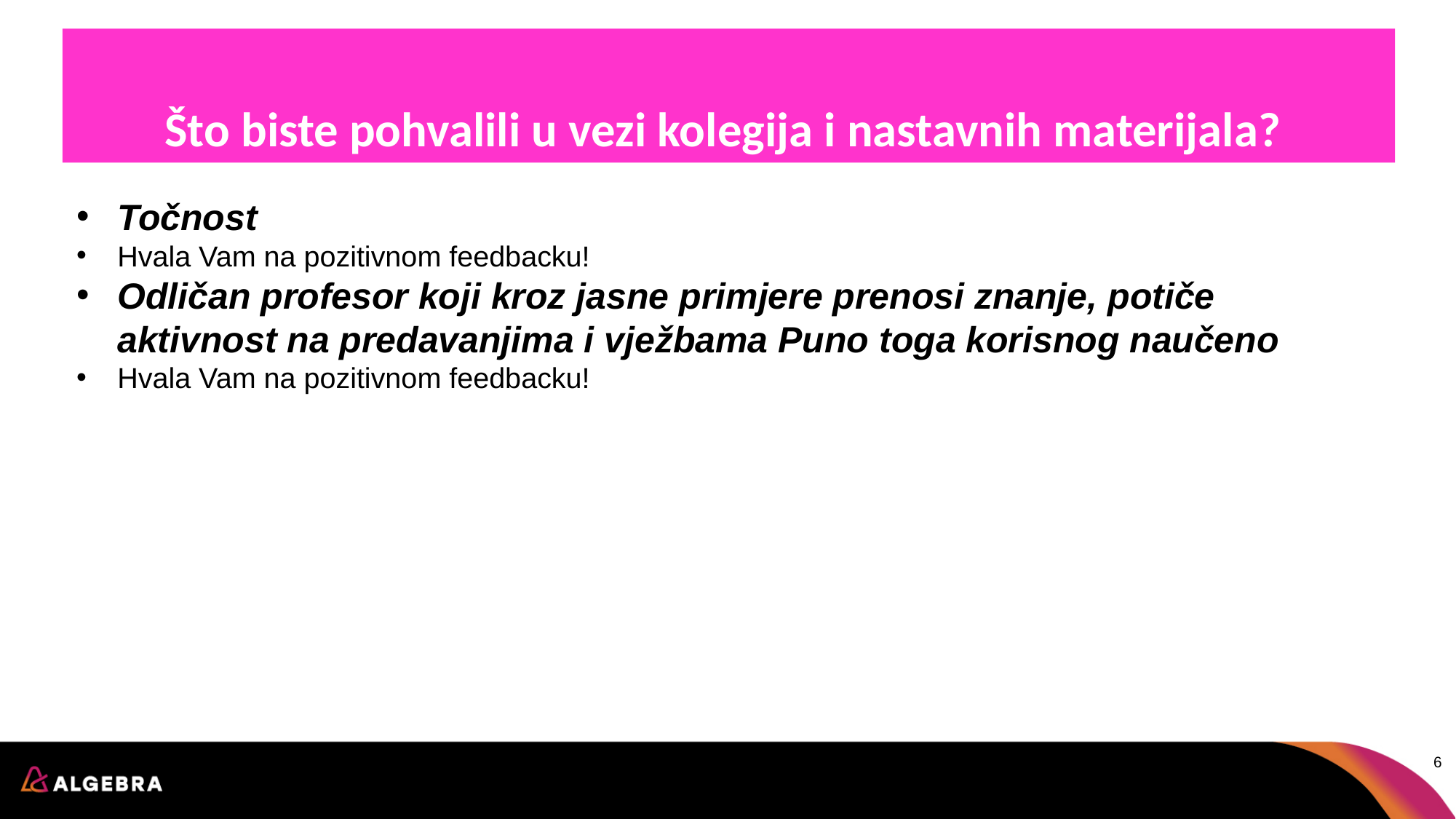

# Što biste pohvalili u vezi kolegija i nastavnih materijala?
Točnost
Hvala Vam na pozitivnom feedbacku!
Odličan profesor koji kroz jasne primjere prenosi znanje, potiče aktivnost na predavanjima i vježbama Puno toga korisnog naučeno
Hvala Vam na pozitivnom feedbacku!